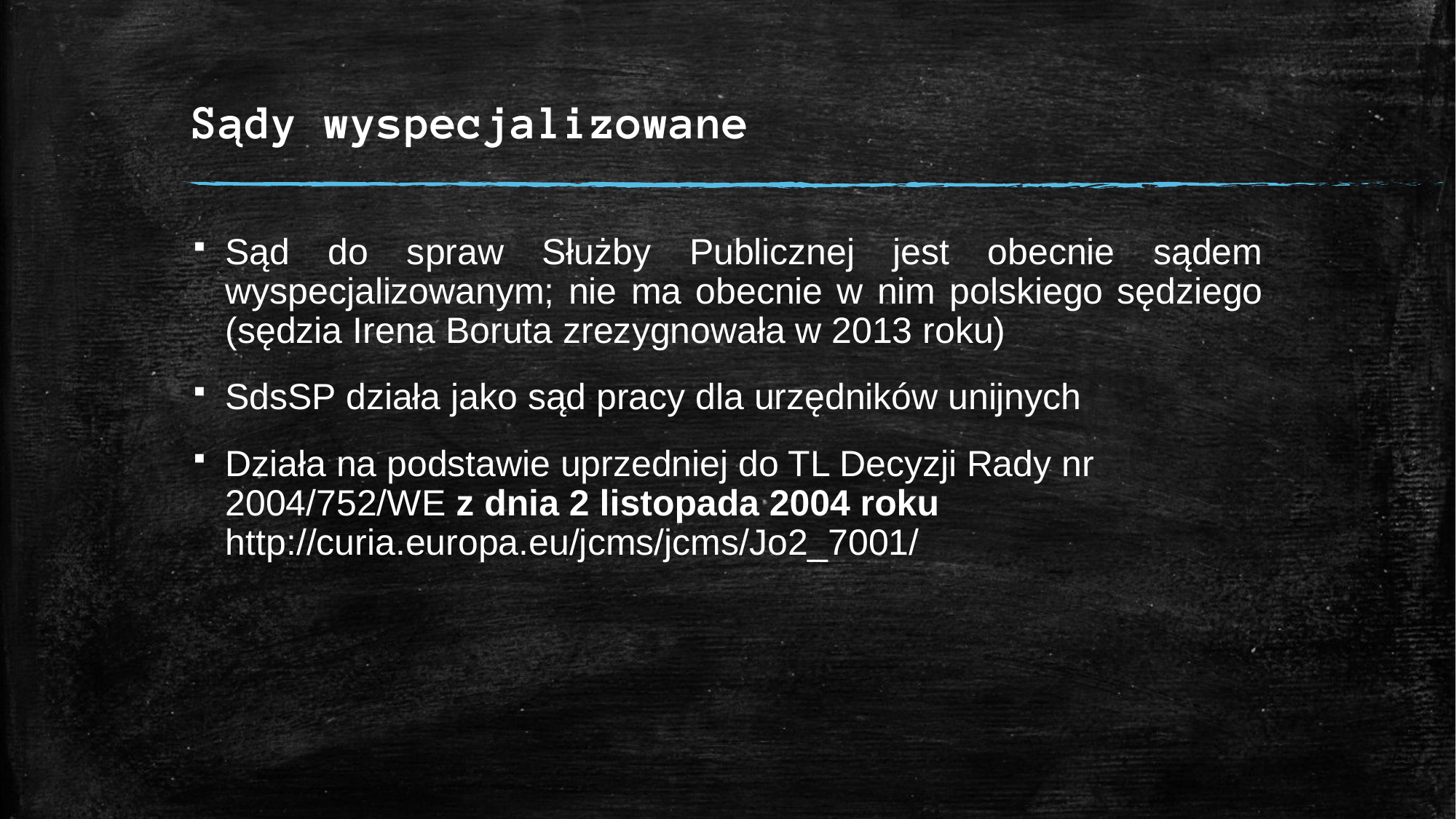

# Sądy wyspecjalizowane
Sąd do spraw Służby Publicznej jest obecnie sądem wyspecjalizowanym; nie ma obecnie w nim polskiego sędziego (sędzia Irena Boruta zrezygnowała w 2013 roku)
SdsSP działa jako sąd pracy dla urzędników unijnych
Działa na podstawie uprzedniej do TL Decyzji Rady nr 2004/752/WE z dnia 2 listopada 2004 roku http://curia.europa.eu/jcms/jcms/Jo2_7001/